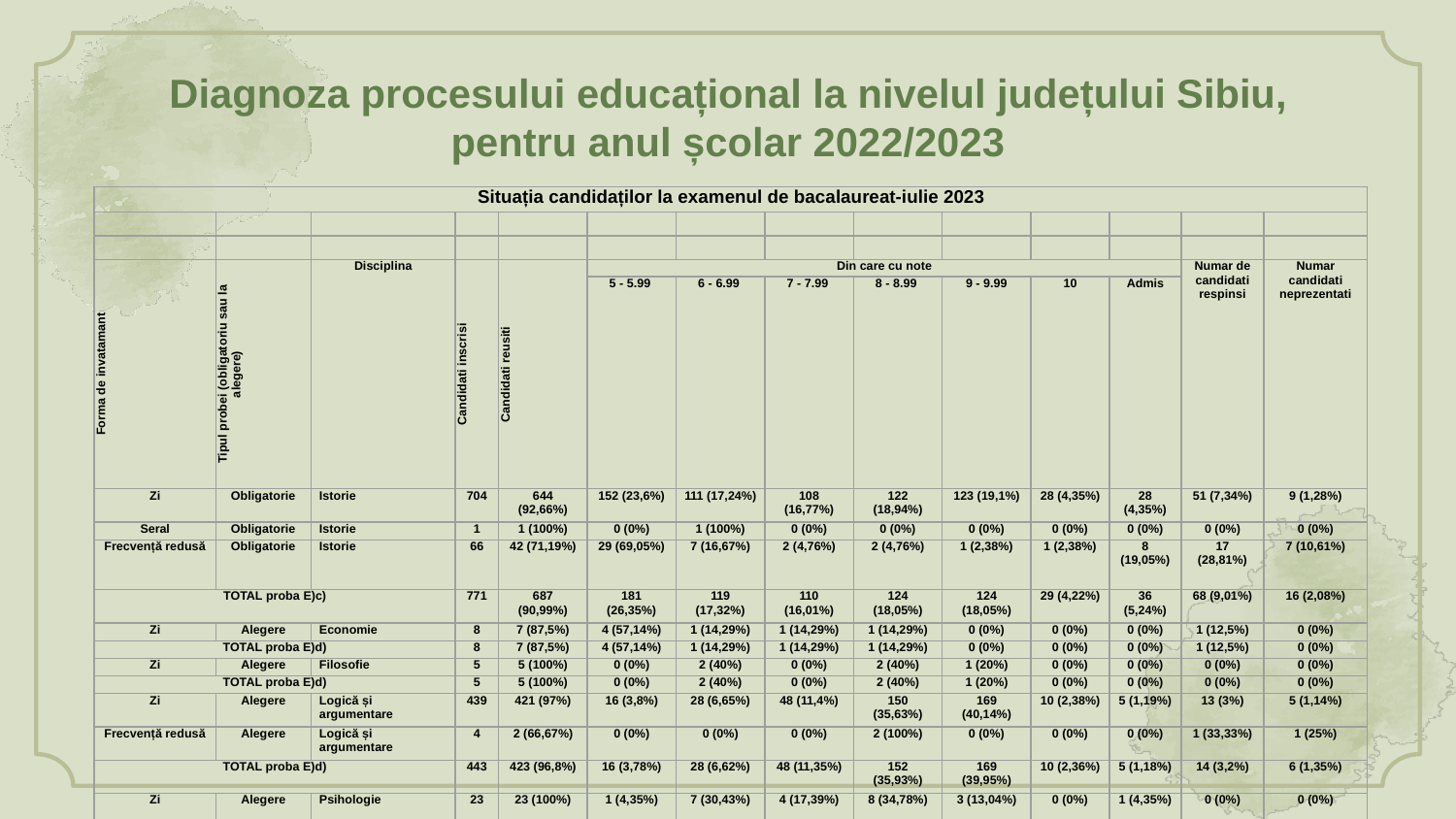

# Diagnoza procesului educațional la nivelul județului Sibiu, pentru anul școlar 2022/2023

| Situația candidaților la examenul de bacalaureat-iulie 2023 |  |  |  |  |  |  |  |  |  |  |  |  |  |
| --- | --- | --- | --- | --- | --- | --- | --- | --- | --- | --- | --- | --- | --- |
|  |  |  |  |  |  |  |  |  |  |  |  |  |  |
|  |  |  |  |  |  |  |  |  |  |  |  |  |  |
| Forma de invatamant | Tipul probei (obligatoriu sau la alegere) | Disciplina | Candidati inscrisi | Candidati reusiti | Din care cu note |  |  |  |  |  |  | Numar de candidati respinsi | Numar candidati neprezentati |
|  |  |  |  |  | 5 - 5.99 | 6 - 6.99 | 7 - 7.99 | 8 - 8.99 | 9 - 9.99 | 10 | Admis |  |  |
| Zi | Obligatorie | Istorie | 704 | 644 (92,66%) | 152 (23,6%) | 111 (17,24%) | 108 (16,77%) | 122 (18,94%) | 123 (19,1%) | 28 (4,35%) | 28 (4,35%) | 51 (7,34%) | 9 (1,28%) |
| Seral | Obligatorie | Istorie | 1 | 1 (100%) | 0 (0%) | 1 (100%) | 0 (0%) | 0 (0%) | 0 (0%) | 0 (0%) | 0 (0%) | 0 (0%) | 0 (0%) |
| Frecvență redusă | Obligatorie | Istorie | 66 | 42 (71,19%) | 29 (69,05%) | 7 (16,67%) | 2 (4,76%) | 2 (4,76%) | 1 (2,38%) | 1 (2,38%) | 8 (19,05%) | 17 (28,81%) | 7 (10,61%) |
| TOTAL proba E)c) |  |  | 771 | 687 (90,99%) | 181 (26,35%) | 119 (17,32%) | 110 (16,01%) | 124 (18,05%) | 124 (18,05%) | 29 (4,22%) | 36 (5,24%) | 68 (9,01%) | 16 (2,08%) |
| Zi | Alegere | Economie | 8 | 7 (87,5%) | 4 (57,14%) | 1 (14,29%) | 1 (14,29%) | 1 (14,29%) | 0 (0%) | 0 (0%) | 0 (0%) | 1 (12,5%) | 0 (0%) |
| TOTAL proba E)d) |  |  | 8 | 7 (87,5%) | 4 (57,14%) | 1 (14,29%) | 1 (14,29%) | 1 (14,29%) | 0 (0%) | 0 (0%) | 0 (0%) | 1 (12,5%) | 0 (0%) |
| Zi | Alegere | Filosofie | 5 | 5 (100%) | 0 (0%) | 2 (40%) | 0 (0%) | 2 (40%) | 1 (20%) | 0 (0%) | 0 (0%) | 0 (0%) | 0 (0%) |
| TOTAL proba E)d) |  |  | 5 | 5 (100%) | 0 (0%) | 2 (40%) | 0 (0%) | 2 (40%) | 1 (20%) | 0 (0%) | 0 (0%) | 0 (0%) | 0 (0%) |
| Zi | Alegere | Logică și argumentare | 439 | 421 (97%) | 16 (3,8%) | 28 (6,65%) | 48 (11,4%) | 150 (35,63%) | 169 (40,14%) | 10 (2,38%) | 5 (1,19%) | 13 (3%) | 5 (1,14%) |
| Frecvență redusă | Alegere | Logică și argumentare | 4 | 2 (66,67%) | 0 (0%) | 0 (0%) | 0 (0%) | 2 (100%) | 0 (0%) | 0 (0%) | 0 (0%) | 1 (33,33%) | 1 (25%) |
| TOTAL proba E)d) |  |  | 443 | 423 (96,8%) | 16 (3,78%) | 28 (6,62%) | 48 (11,35%) | 152 (35,93%) | 169 (39,95%) | 10 (2,36%) | 5 (1,18%) | 14 (3,2%) | 6 (1,35%) |
| Zi | Alegere | Psihologie | 23 | 23 (100%) | 1 (4,35%) | 7 (30,43%) | 4 (17,39%) | 8 (34,78%) | 3 (13,04%) | 0 (0%) | 1 (4,35%) | 0 (0%) | 0 (0%) |
| TOTAL proba E)d) |  |  | 23 | 23 (100%) | 1 (4,35%) | 7 (30,43%) | 4 (17,39%) | 8 (34,78%) | 3 (13,04%) | 0 (0%) | 1 (4,35%) | 0 (0%) | 0 (0%) |
| Zi | Alegere | Sociologie | 27 | 25 (92,59%) | 3 (12%) | 5 (20%) | 4 (16%) | 8 (32%) | 5 (20%) | 0 (0%) | 0 (0%) | 2 (7,41%) | 0 (0%) |
| Frecvență redusă | Alegere | Sociologie | 3 | 2 (66,67%) | 0 (0%) | 1 (50%) | 0 (0%) | 1 (50%) | 0 (0%) | 0 (0%) | 0 (0%) | 1 (33,33%) | 0 (0%) |
| TOTAL proba E)d) |  |  | 30 | 27 (90%) | 3 (11,11%) | 6 (22,22%) | 4 (14,81%) | 9 (33,33%) | 5 (18,52%) | 0 (0%) | 0 (0%) | 3 (10%) | 0 (0%) |